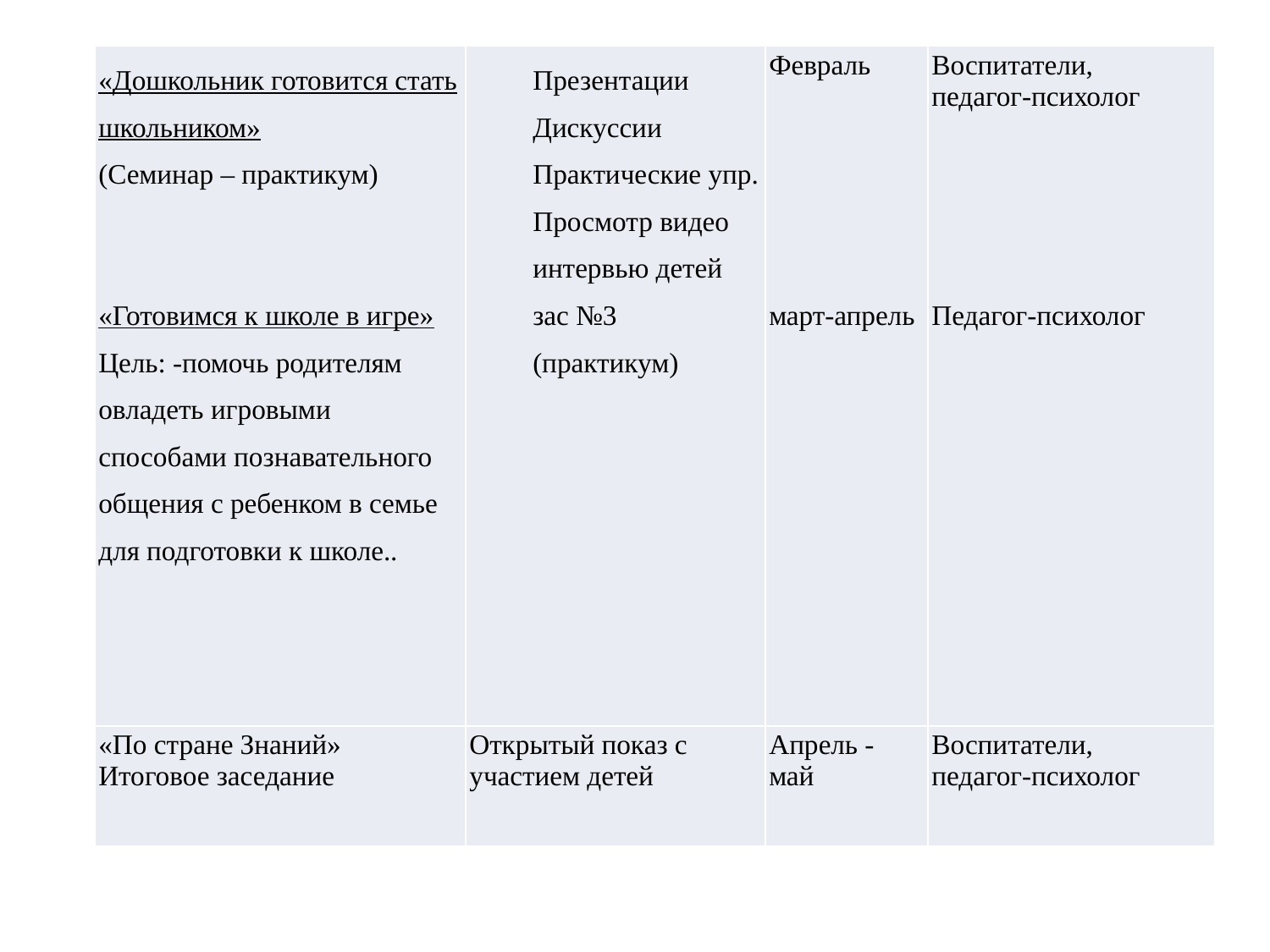

| «Дошкольник готовится стать школьником» (Семинар – практикум)     «Готовимся к школе в игре» Цель: -помочь родителям овладеть игровыми способами познавательного общения с ребенком в семье для подготовки к школе.. | Презентации Дискуссии Практические упр. Просмотр видео интервью детей зас №3 (практикум) | Февраль               март-апрель | Воспитатели, педагог-психолог             Педагог-психолог |
| --- | --- | --- | --- |
| «По стране Знаний» Итоговое заседание | Открытый показ с участием детей | Апрель - май | Воспитатели, педагог-психолог |